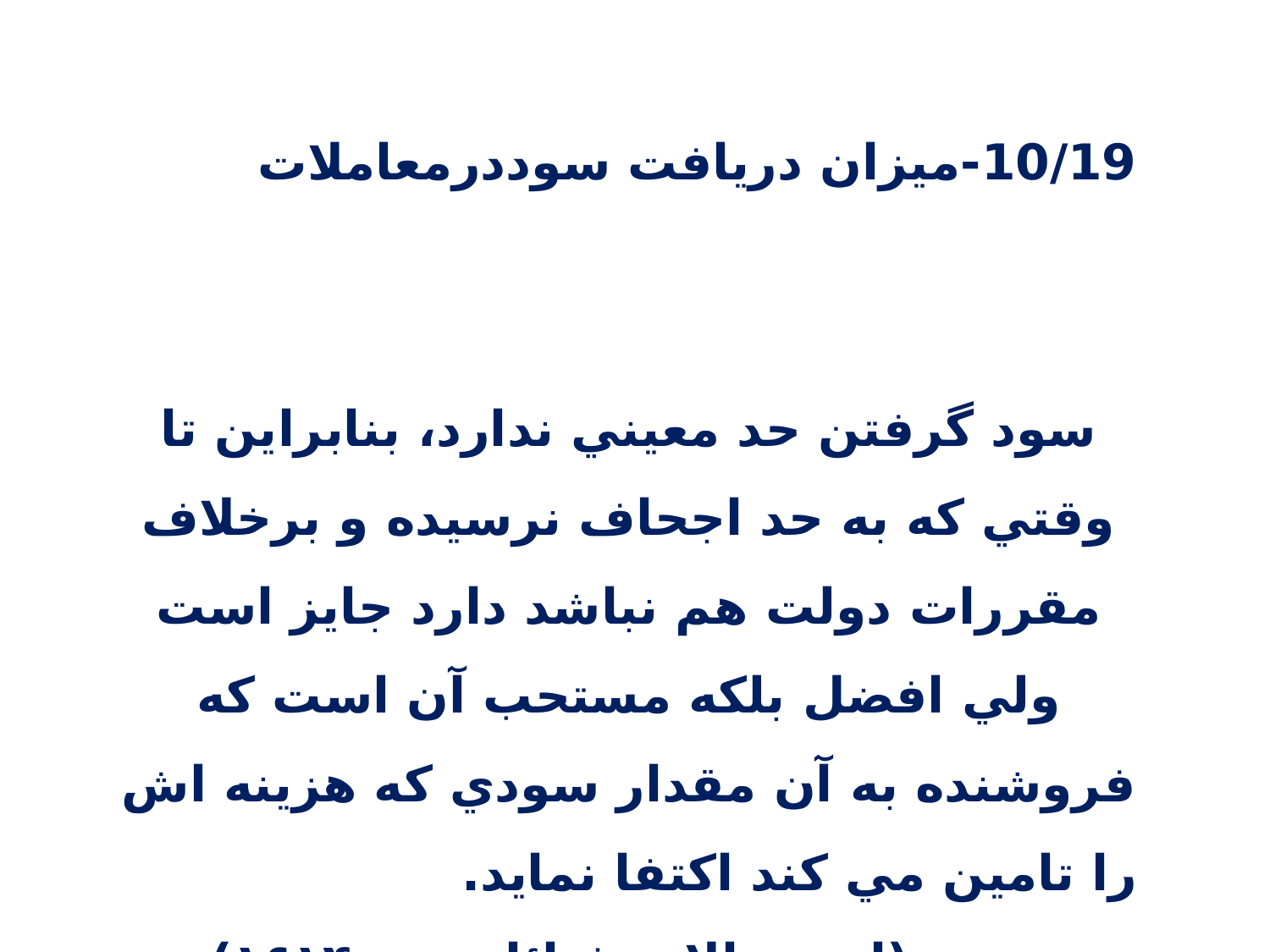

10/19-میزان دریافت سوددرمعاملات                                                                                                                               سود گرفتن حد معيني ندارد، بنابراين تا وقتي که به حد اجحاف نرسيده و برخلاف مقررات دولت هم نباشد دارد جايز است ولي افضل بلکه مستحب آن است که فروشنده به آن مقدار سودي که هزينه اش را تامين مي کند اکتفا نمايد.                             (اجوبة الاستفتائات س ۱۶۱۴)